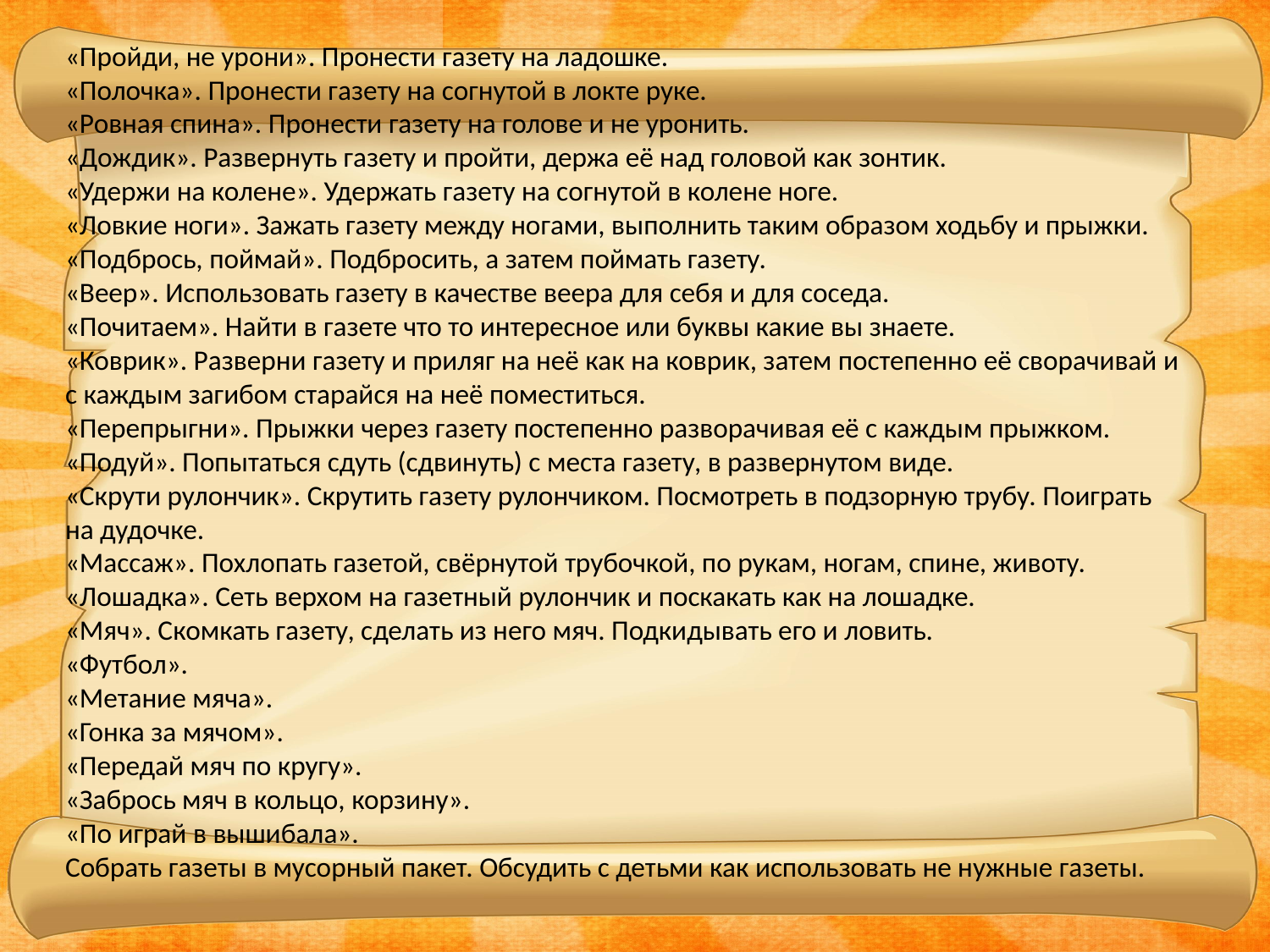

«Пройди, не урони». Пронести газету на ладошке.
«Полочка». Пронести газету на согнутой в локте руке.
«Ровная спина». Пронести газету на голове и не уронить.
«Дождик». Развернуть газету и пройти, держа её над головой как зонтик.
«Удержи на колене». Удержать газету на согнутой в колене ноге.
«Ловкие ноги». Зажать газету между ногами, выполнить таким образом ходьбу и прыжки.
«Подбрось, поймай». Подбросить, а затем поймать газету.
«Веер». Использовать газету в качестве веера для себя и для соседа.
«Почитаем». Найти в газете что то интересное или буквы какие вы знаете.
«Коврик». Разверни газету и приляг на неё как на коврик, затем постепенно её сворачивай и с каждым загибом старайся на неё поместиться.
«Перепрыгни». Прыжки через газету постепенно разворачивая её с каждым прыжком.
«Подуй». Попытаться сдуть (сдвинуть) с места газету, в развернутом виде.
«Скрути рулончик». Скрутить газету рулончиком. Посмотреть в подзорную трубу. Поиграть на дудочке.
«Массаж». Похлопать газетой, свёрнутой трубочкой, по рукам, ногам, спине, животу.
«Лошадка». Сеть верхом на газетный рулончик и поскакать как на лошадке.
«Мяч». Скомкать газету, сделать из него мяч. Подкидывать его и ловить.
«Футбол».
«Метание мяча».
«Гонка за мячом».
«Передай мяч по кругу».
«Забрось мяч в кольцо, корзину».
«По играй в вышибала».
Собрать газеты в мусорный пакет. Обсудить с детьми как использовать не нужные газеты.